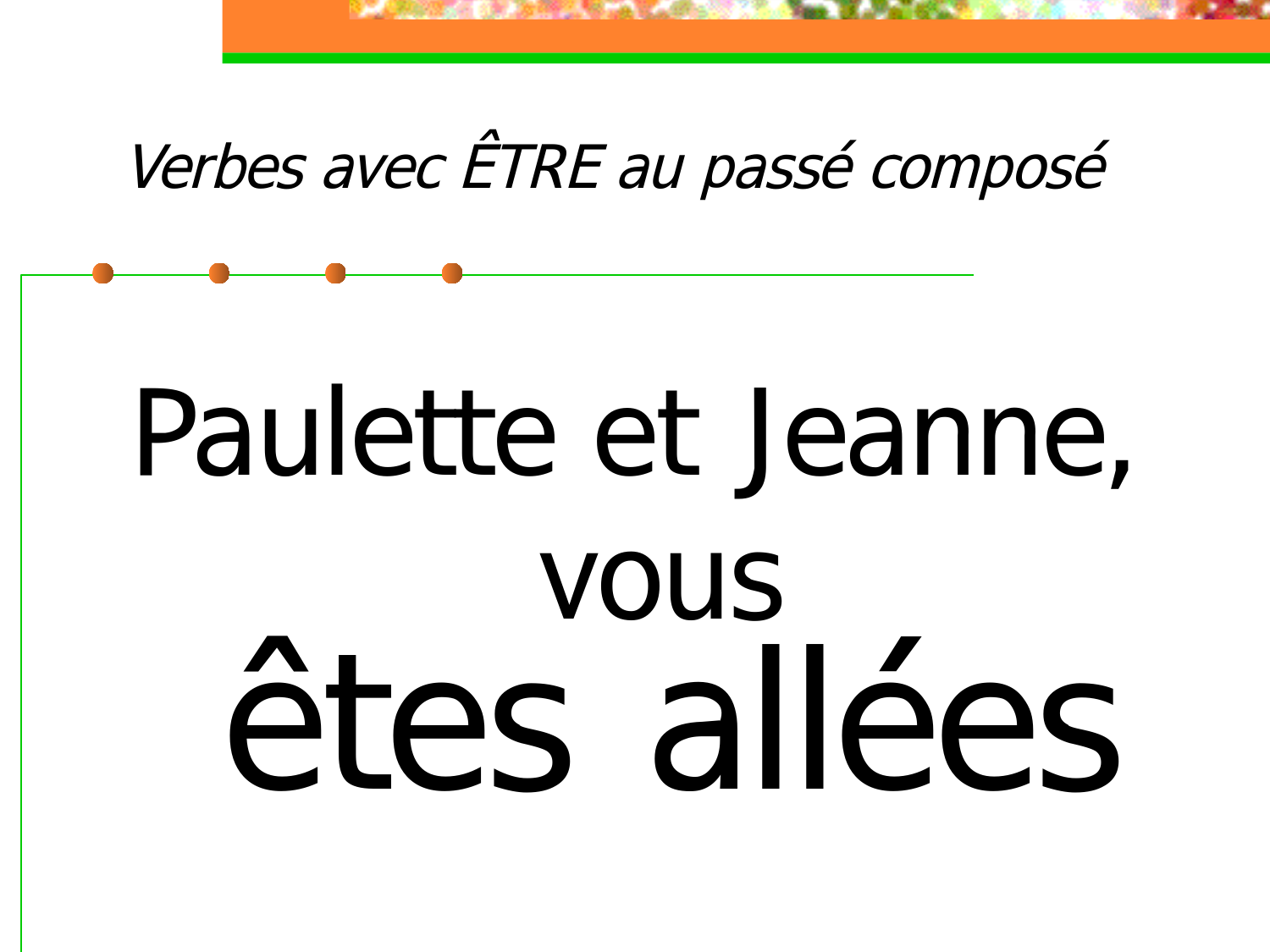

# Verbes avec ÊTRE au passé composé
Paulette et Jeanne, vous
êtes
allées